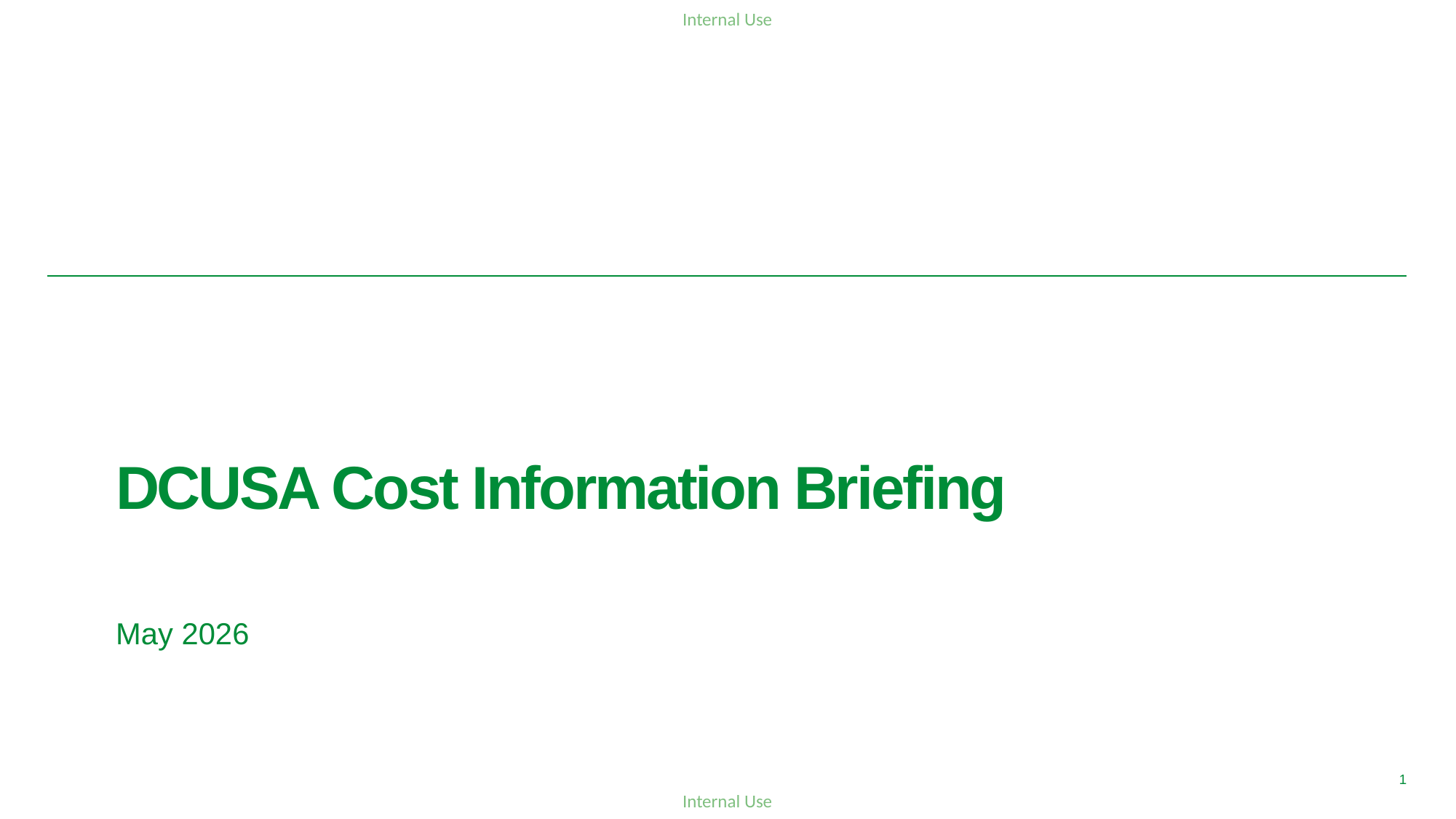

# DCUSA Cost Information Briefing
May 2026